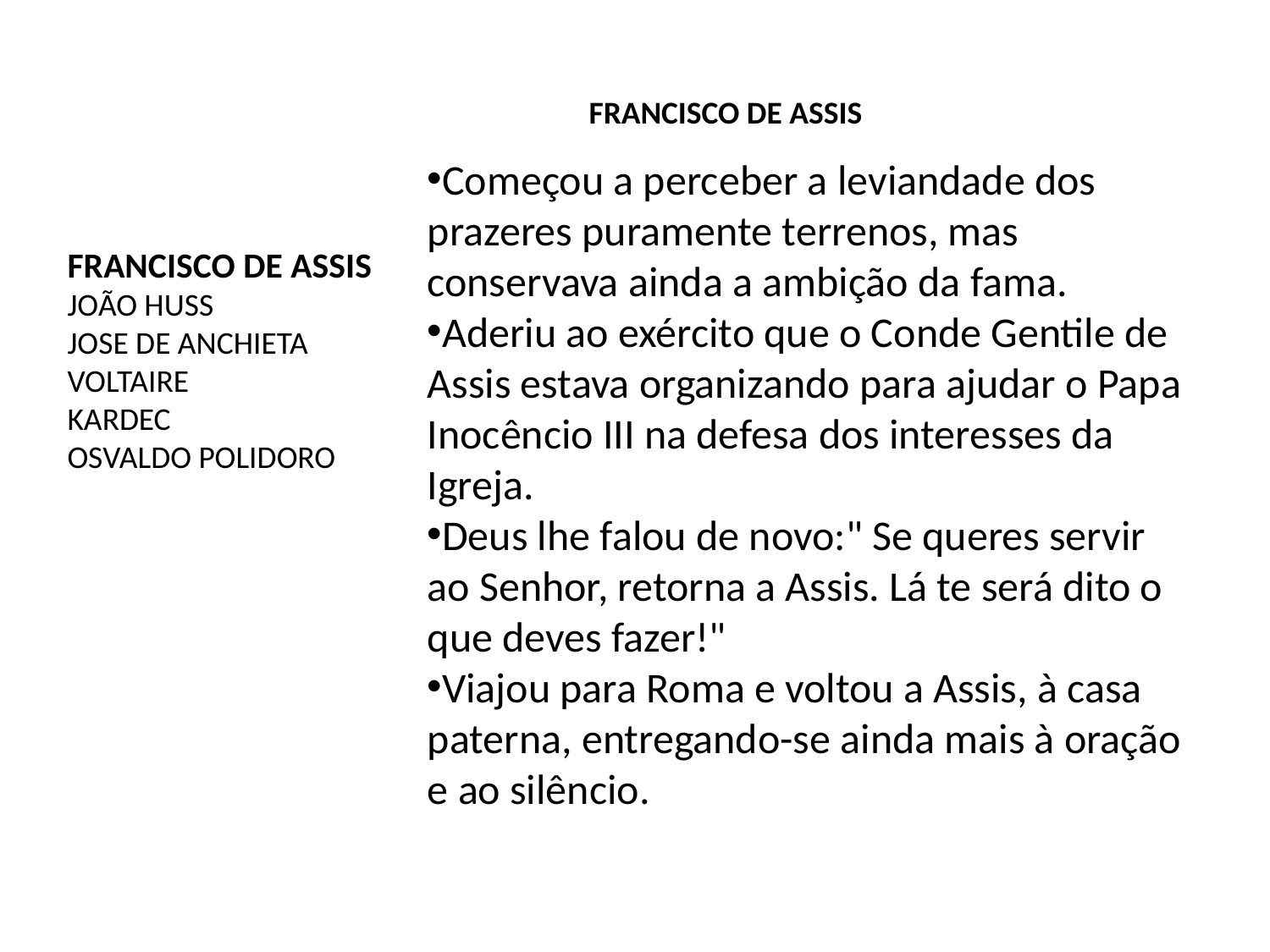

FRANCISCO DE ASSIS
Começou a perceber a leviandade dos prazeres puramente terrenos, mas conservava ainda a ambição da fama.
Aderiu ao exército que o Conde Gentile de Assis estava organizando para ajudar o Papa Inocêncio III na defesa dos interesses da Igreja.
Deus lhe falou de novo:" Se queres servir ao Senhor, retorna a Assis. Lá te será dito o que deves fazer!"
Viajou para Roma e voltou a Assis, à casa paterna, entregando-se ainda mais à oração e ao silêncio.
FRANCISCO DE ASSIS
JOÃO HUSS
JOSE DE ANCHIETA
VOLTAIRE
KARDEC
OSVALDO POLIDORO